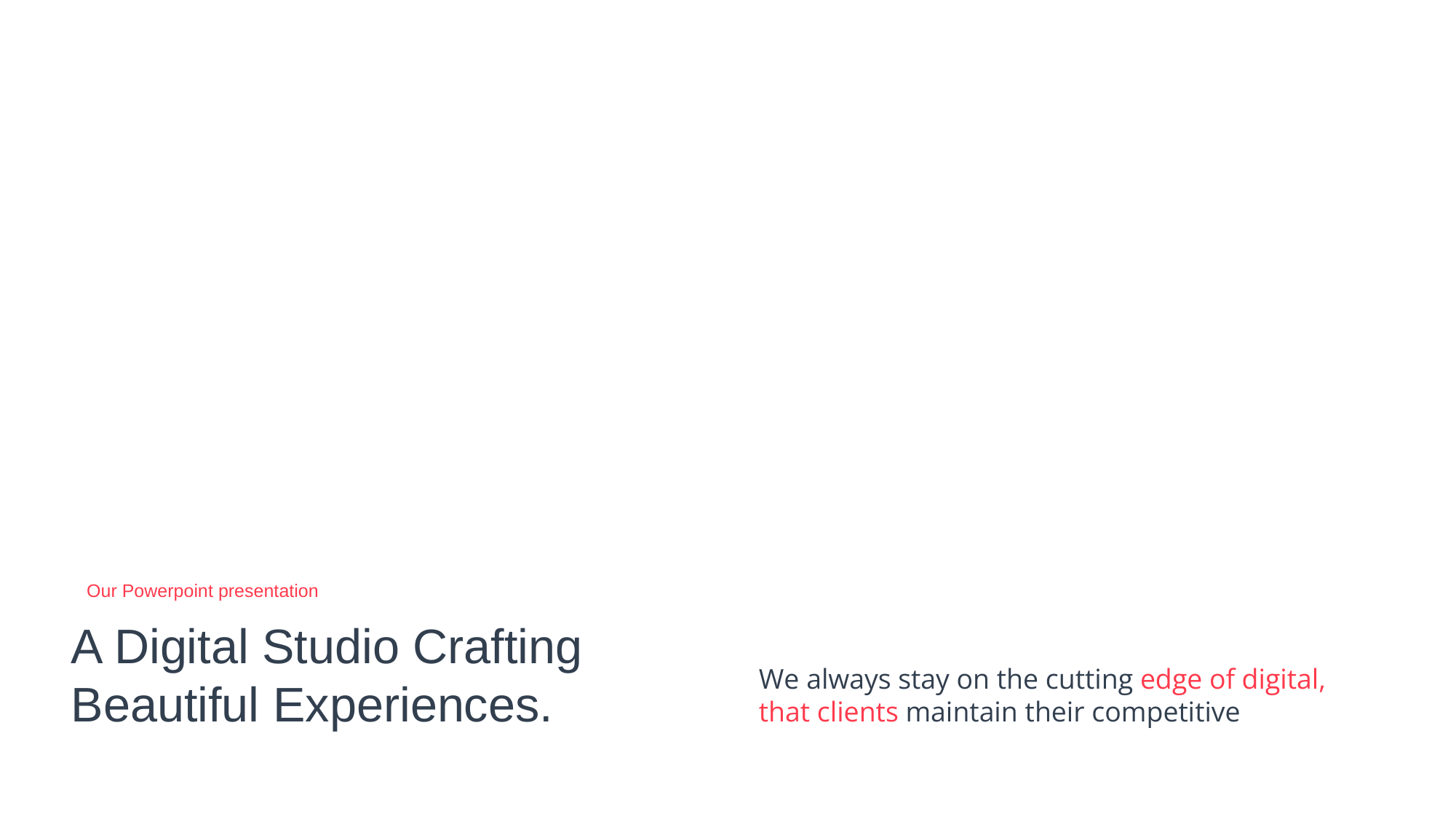

Our Powerpoint presentation
A Digital Studio Crafting Beautiful Experiences.
We always stay on the cutting edge of digital, that clients maintain their competitive